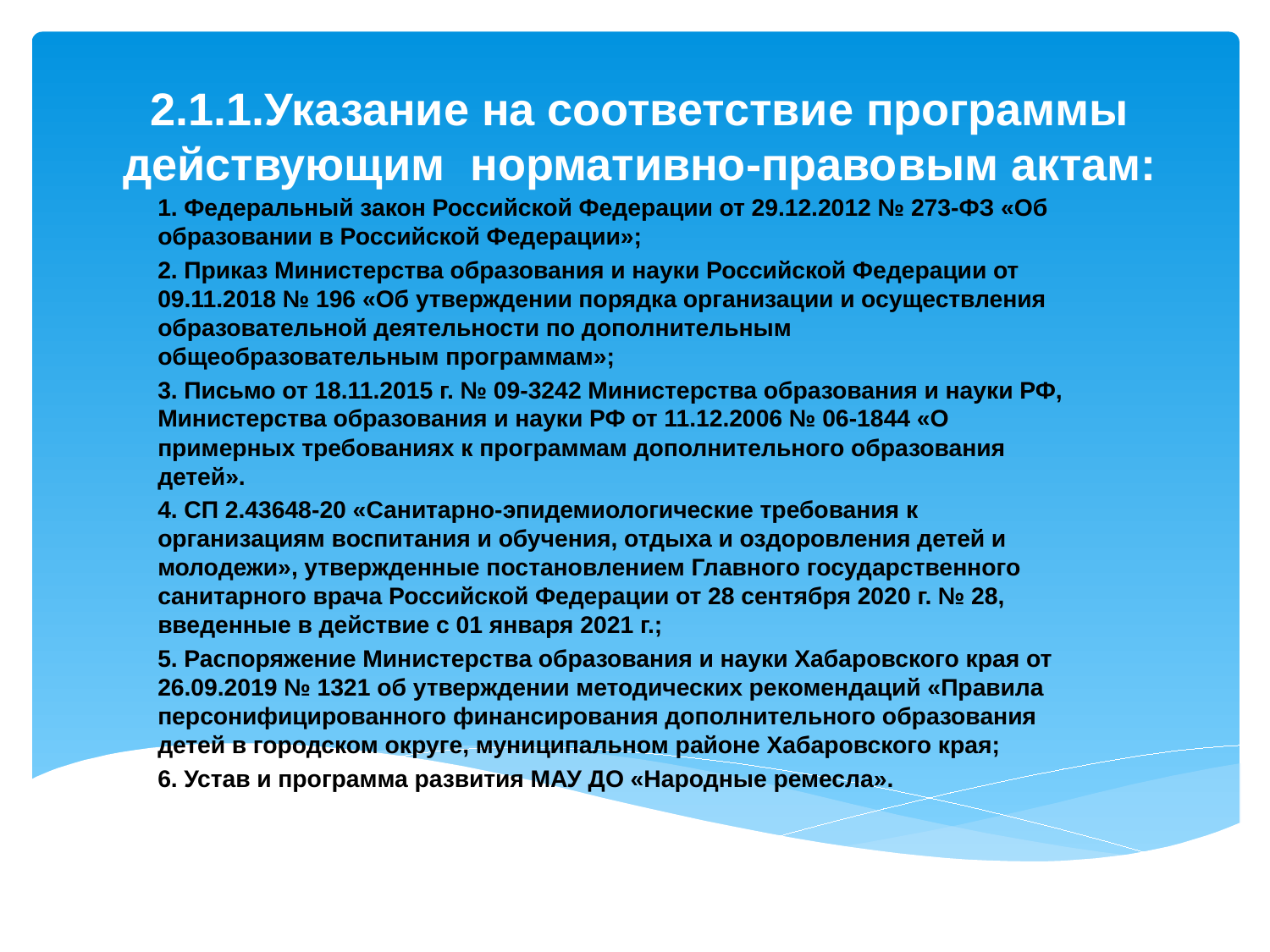

# 2.1.1.Указание на соответствие программы действующим  нормативно-правовым актам:
1. Федеральный закон Российской Федерации от 29.12.2012 № 273-ФЗ «Об образовании в Российской Федерации»;
2. Приказ Министерства образования и науки Российской Федерации от 09.11.2018 № 196 «Об утверждении порядка организации и осуществления образовательной деятельности по дополнительным общеобразовательным программам»;
3. Письмо от 18.11.2015 г. № 09-3242 Министерства образования и науки РФ, Министерства образования и науки РФ от 11.12.2006 № 06-1844 «О примерных требованиях к программам дополнительного образования детей».
4. СП 2.43648-20 «Санитарно-эпидемиологические требования к организациям воспитания и обучения, отдыха и оздоровления детей и молодежи», утвержденные постановлением Главного государственного санитарного врача Российской Федерации от 28 сентября 2020 г. № 28, введенные в действие с 01 января 2021 г.;
5. Распоряжение Министерства образования и науки Хабаровского края от 26.09.2019 № 1321 об утверждении методических рекомендаций «Правила персонифицированного финансирования дополнительного образования детей в городском округе, муниципальном районе Хабаровского края;
6. Устав и программа развития МАУ ДО «Народные ремесла».